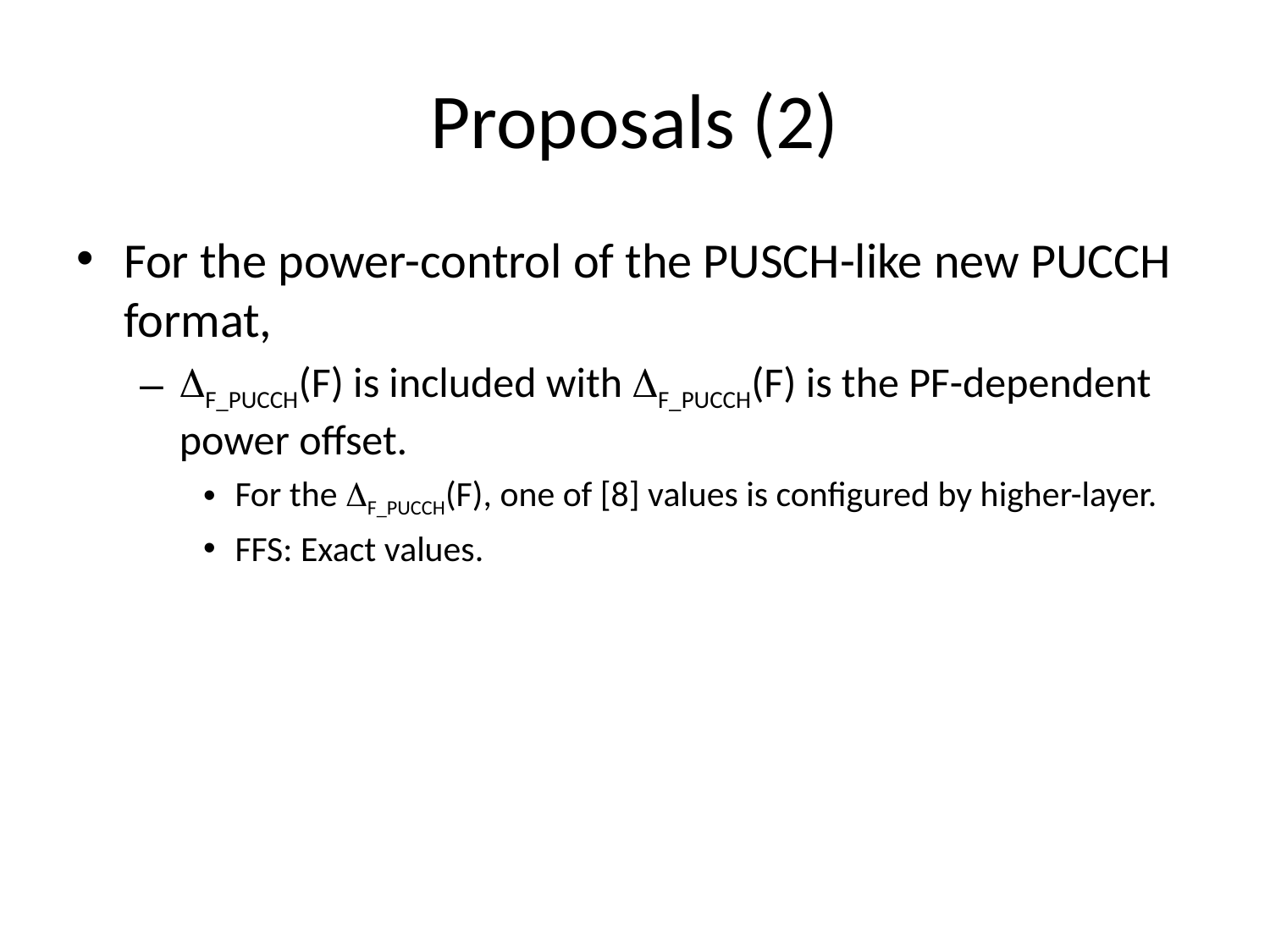

# Proposals (2)
For the power-control of the PUSCH-like new PUCCH format,
ΔF_PUCCH(F) is included with ΔF_PUCCH(F) is the PF-dependent power offset.
For the ΔF_PUCCH(F), one of [8] values is configured by higher-layer.
FFS: Exact values.